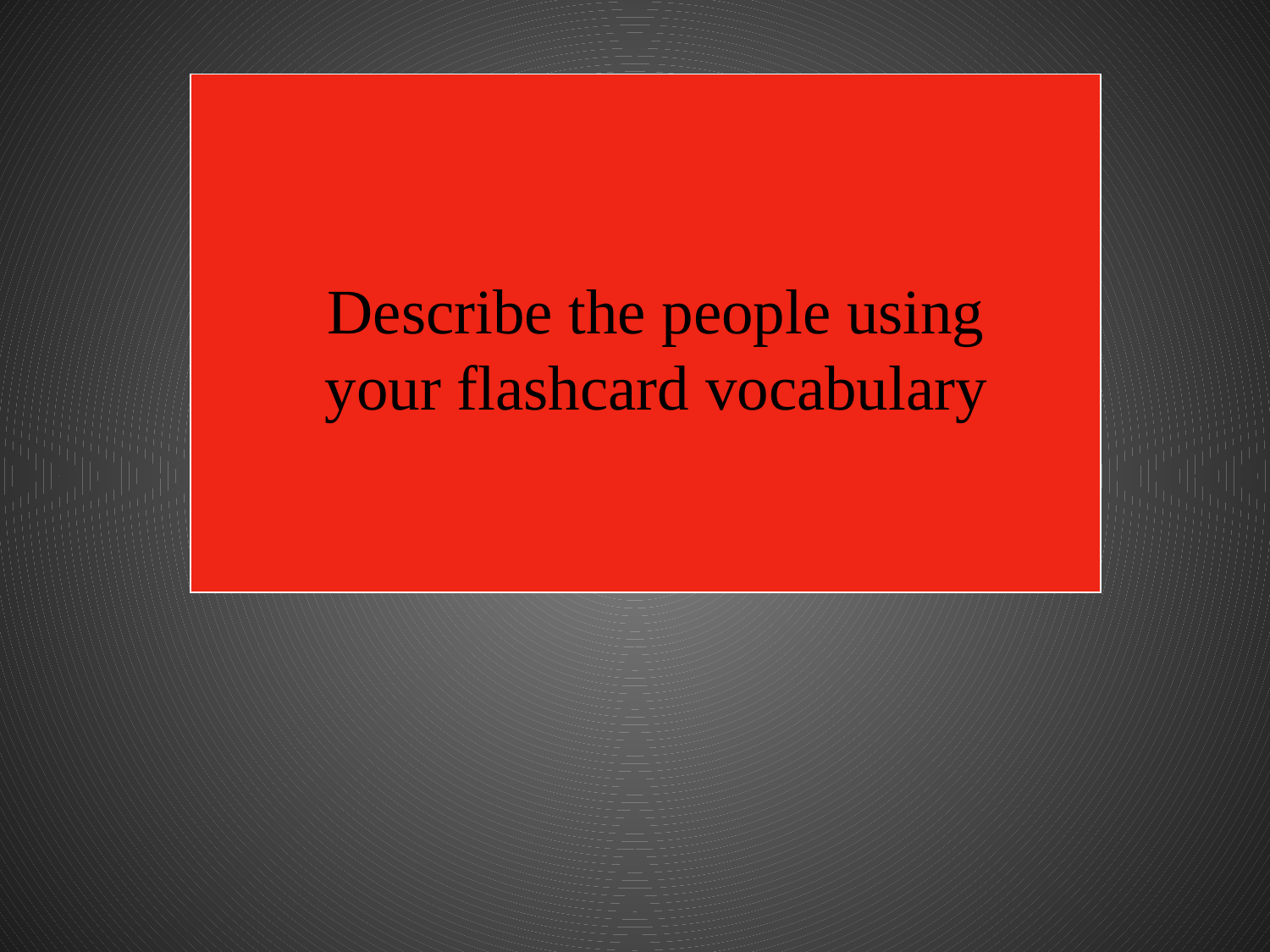

Describe the people using your flashcard vocabulary